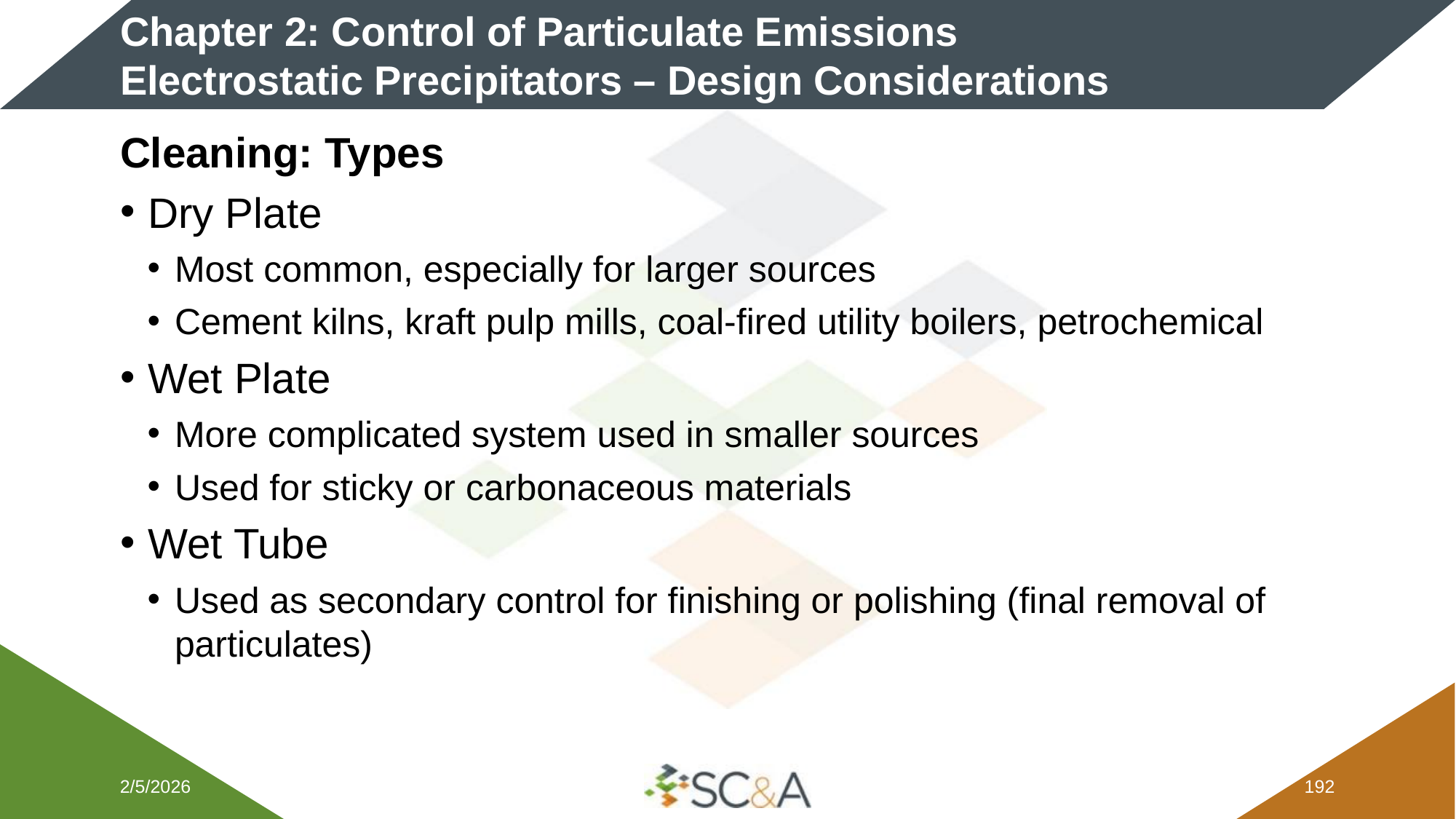

# Chapter 2: Control of Particulate Emissions Electrostatic Precipitators – Design Considerations
Cleaning: Types
Dry Plate
Most common, especially for larger sources
Cement kilns, kraft pulp mills, coal-fired utility boilers, petrochemical
Wet Plate
More complicated system used in smaller sources
Used for sticky or carbonaceous materials
Wet Tube
Used as secondary control for finishing or polishing (final removal of particulates)
2/5/2026
192